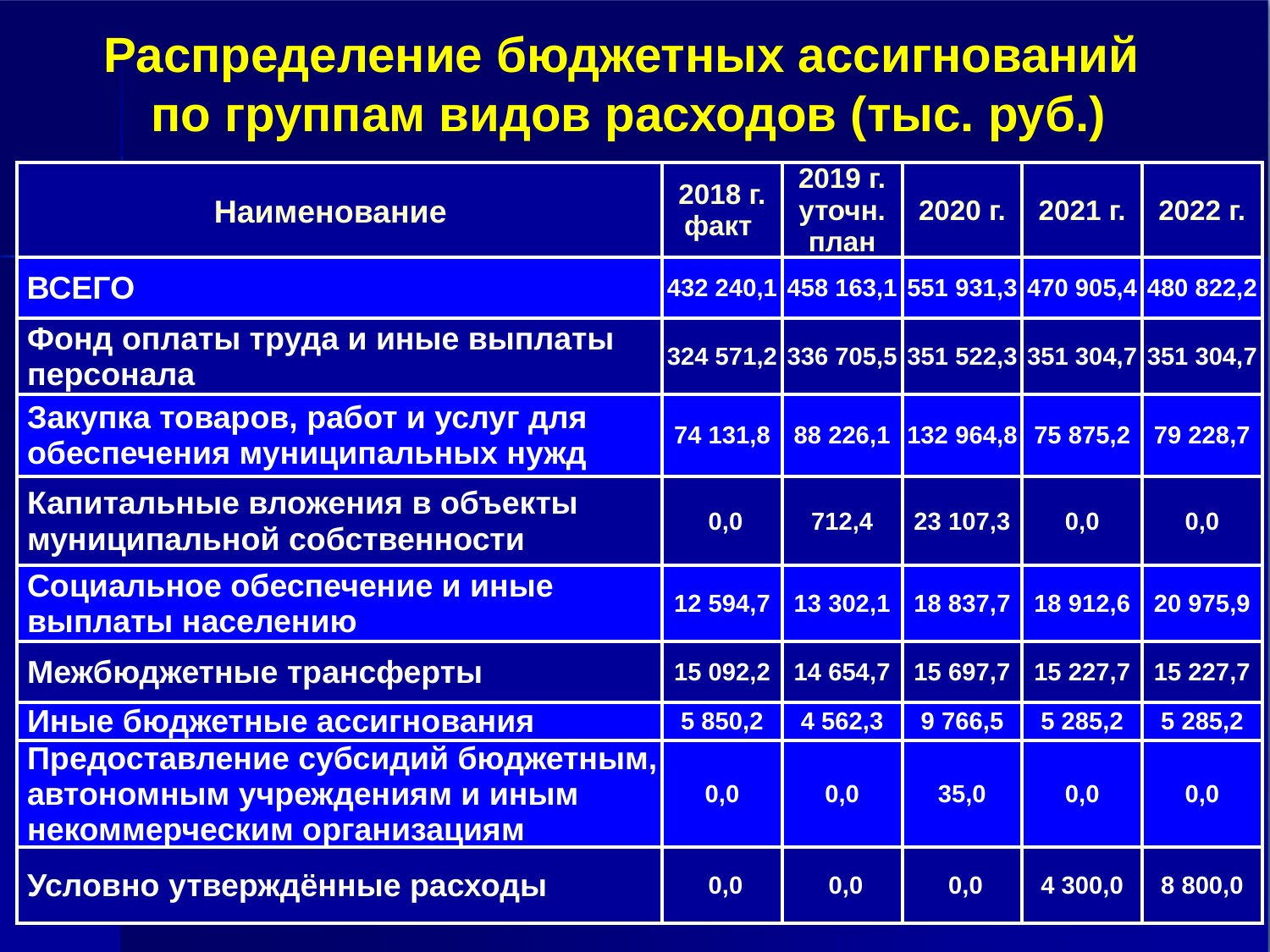

Распределение бюджетных ассигнований
по группам видов расходов (тыс. руб.)

| Наименование | 2018 г. факт | 2019 г. уточн. план | 2020 г. | 2021 г. | 2022 г. |
| --- | --- | --- | --- | --- | --- |
| ВСЕГО | 432 240,1 | 458 163,1 | 551 931,3 | 470 905,4 | 480 822,2 |
| Фонд оплаты труда и иные выплаты персонала | 324 571,2 | 336 705,5 | 351 522,3 | 351 304,7 | 351 304,7 |
| Закупка товаров, работ и услуг для обеспечения муниципальных нужд | 74 131,8 | 88 226,1 | 132 964,8 | 75 875,2 | 79 228,7 |
| Капитальные вложения в объекты муниципальной собственности | 0,0 | 712,4 | 23 107,3 | 0,0 | 0,0 |
| Социальное обеспечение и иные выплаты населению | 12 594,7 | 13 302,1 | 18 837,7 | 18 912,6 | 20 975,9 |
| Межбюджетные трансферты | 15 092,2 | 14 654,7 | 15 697,7 | 15 227,7 | 15 227,7 |
| Иные бюджетные ассигнования | 5 850,2 | 4 562,3 | 9 766,5 | 5 285,2 | 5 285,2 |
| Предоставление субсидий бюджетным, автономным учреждениям и иным некоммерческим организациям | 0,0 | 0,0 | 35,0 | 0,0 | 0,0 |
| Условно утверждённые расходы | 0,0 | 0,0 | 0,0 | 4 300,0 | 8 800,0 |